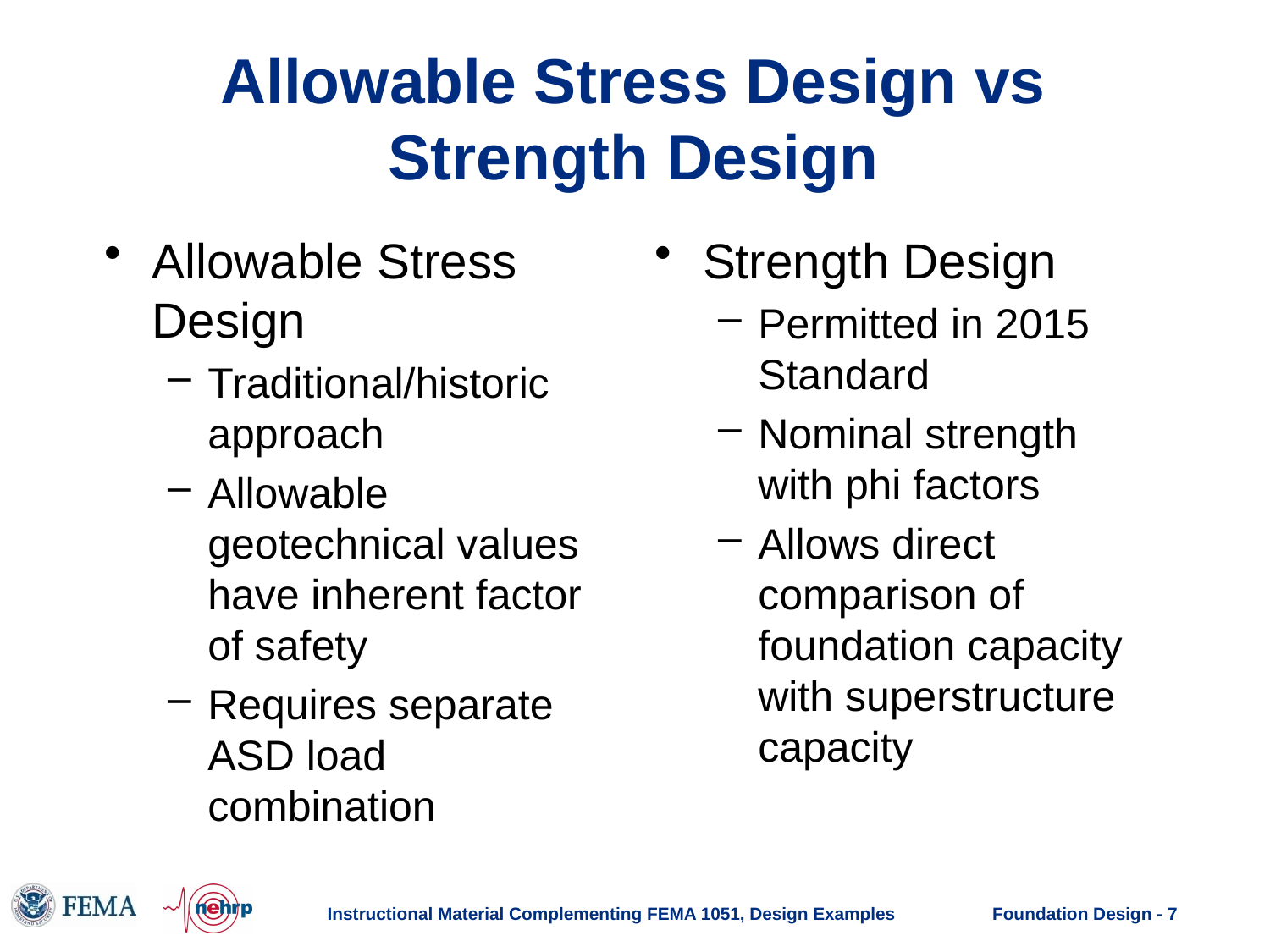

# Allowable Stress Design vs Strength Design
Allowable Stress Design
Traditional/historic approach
Allowable geotechnical values have inherent factor of safety
Requires separate ASD load combination

Strength Design
Permitted in 2015 Standard
Nominal strength with phi factors
Allows direct comparison of foundation capacity with superstructure capacity

Instructional Material Complementing FEMA 1051, Design Examples
Foundation Design - 7